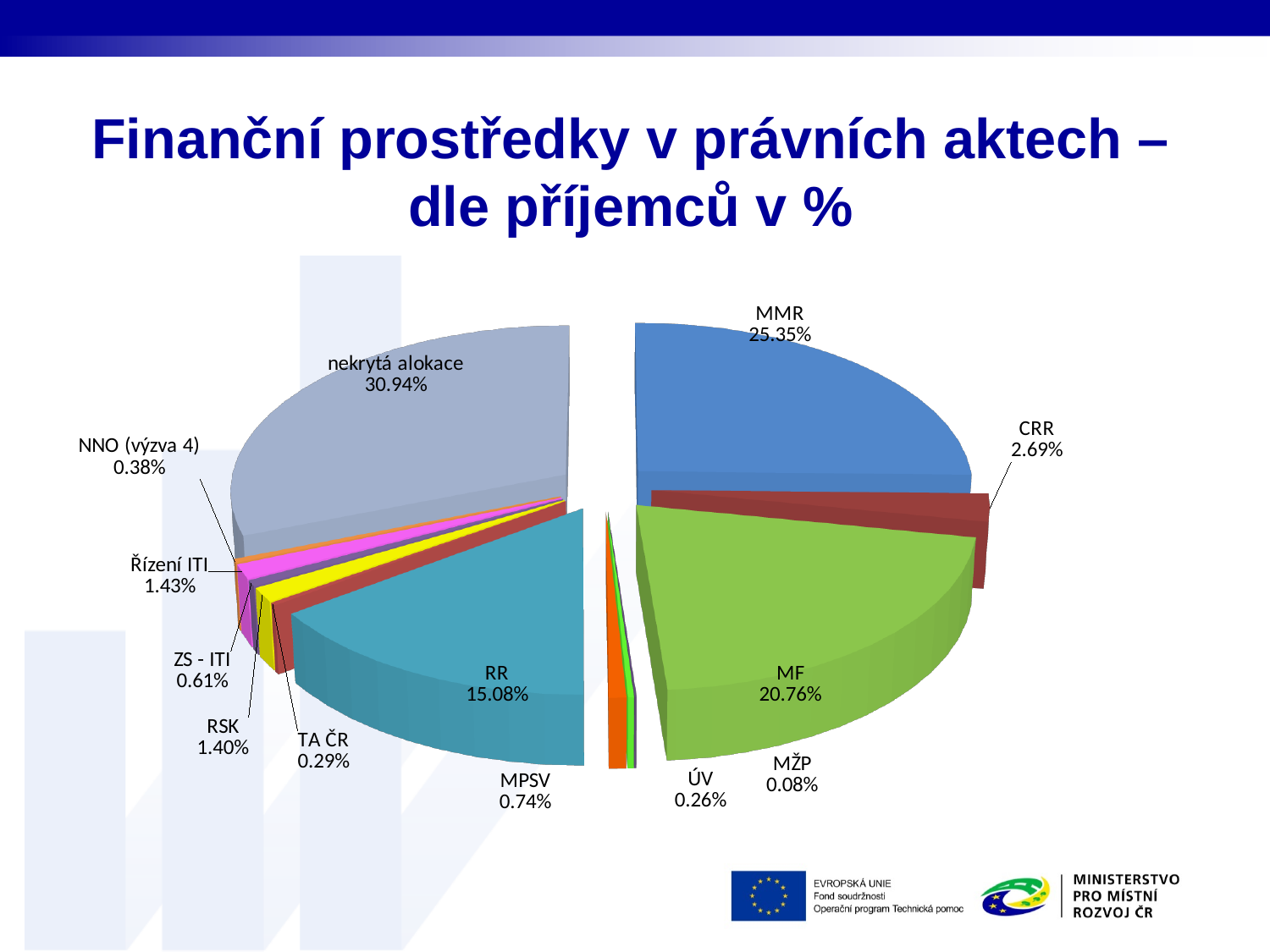

# Finanční prostředky v právních aktech – dle příjemců v %

[unsupported chart]